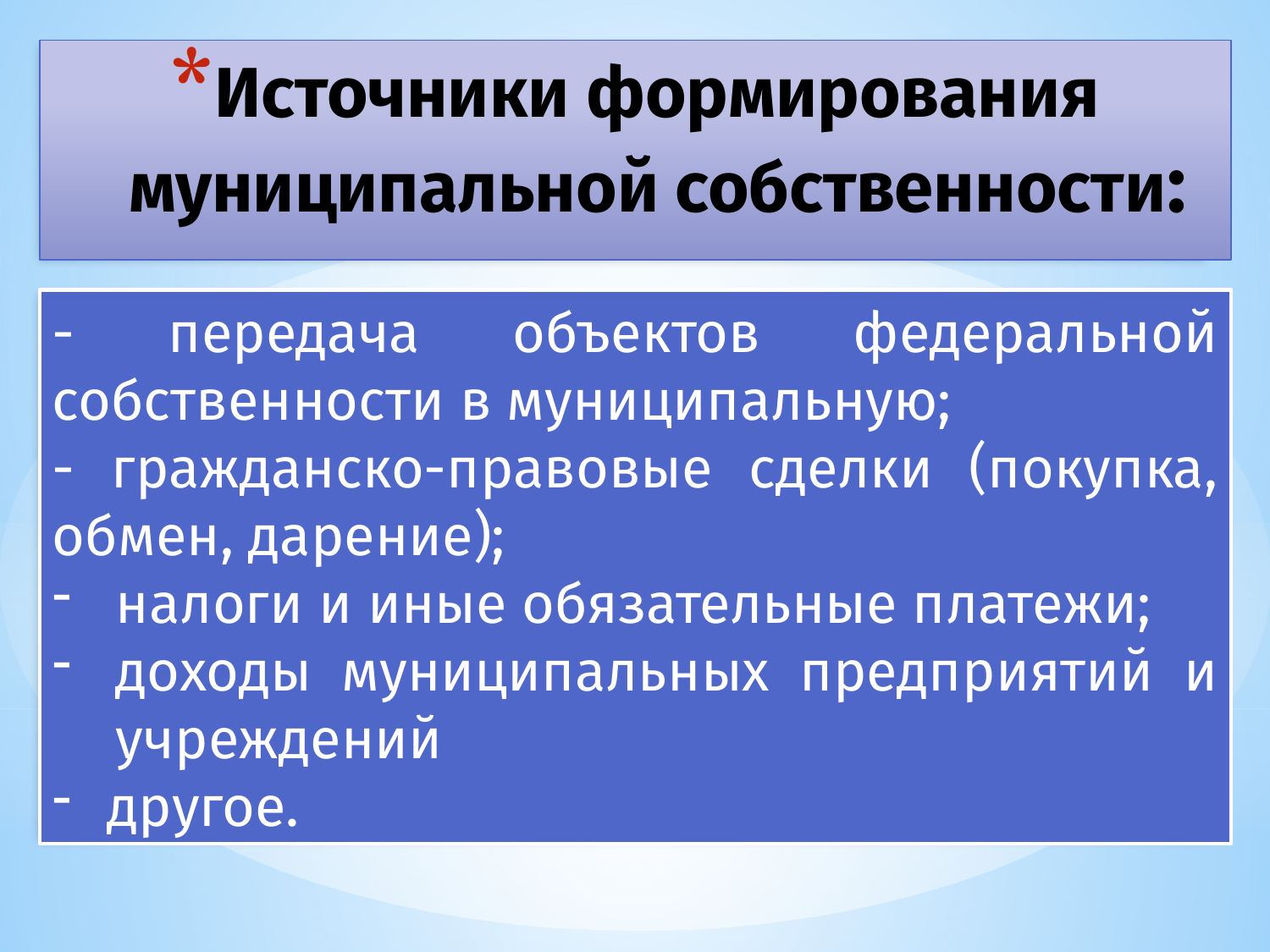

# Источники формирования муниципальной собственности:
- передача объектов федеральной собственности в муниципальную;
- гражданско-правовые сделки (покупка, обмен, дарение);
налоги и иные обязательные платежи;
доходы муниципальных предприятий и учреждений
 другое.